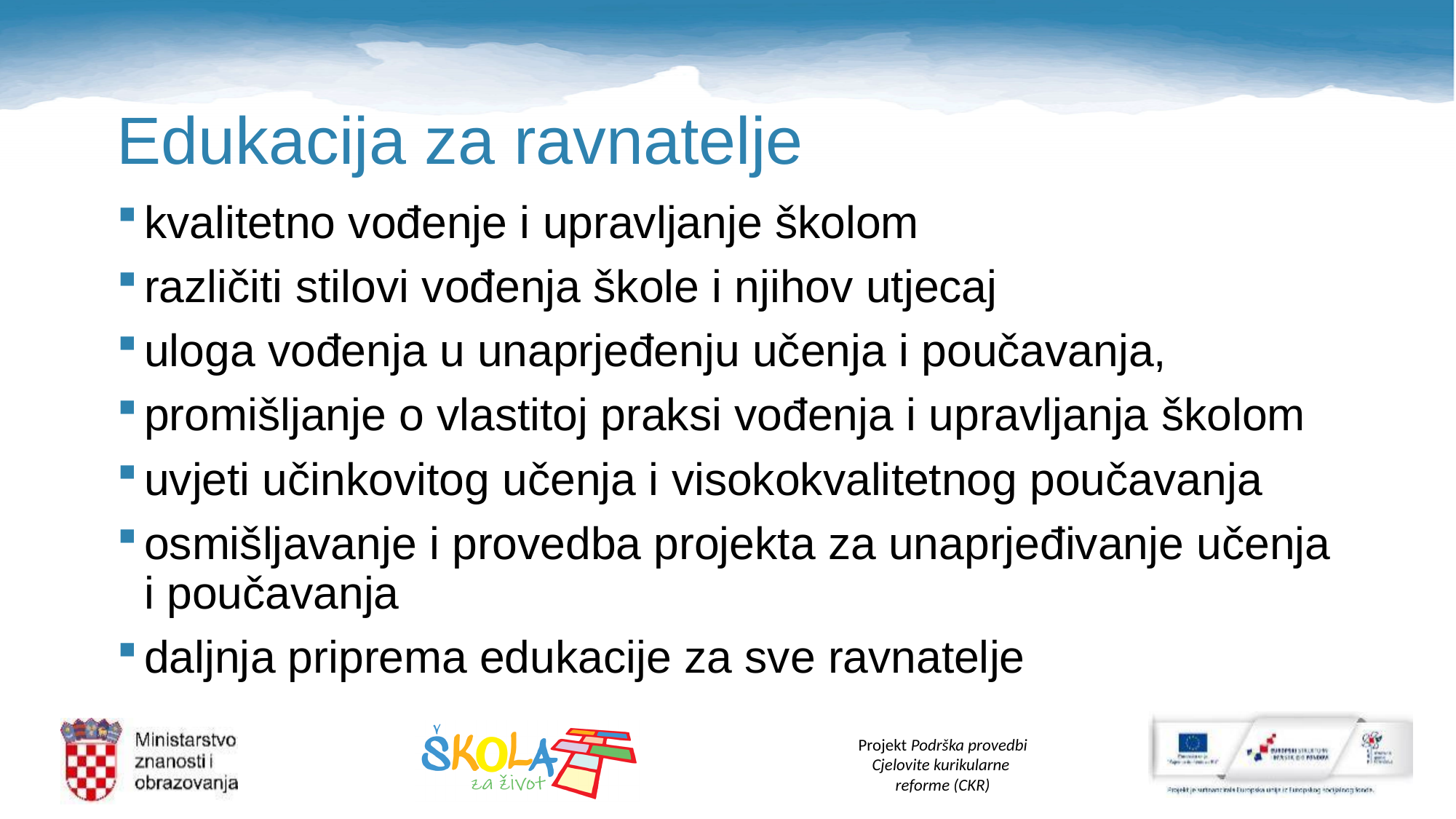

# Edukacija za ravnatelje
kvalitetno vođenje i upravljanje školom
različiti stilovi vođenja škole i njihov utjecaj
uloga vođenja u unaprjeđenju učenja i poučavanja,
promišljanje o vlastitoj praksi vođenja i upravljanja školom
uvjeti učinkovitog učenja i visokokvalitetnog poučavanja
osmišljavanje i provedba projekta za unaprjeđivanje učenja i poučavanja
daljnja priprema edukacije za sve ravnatelje